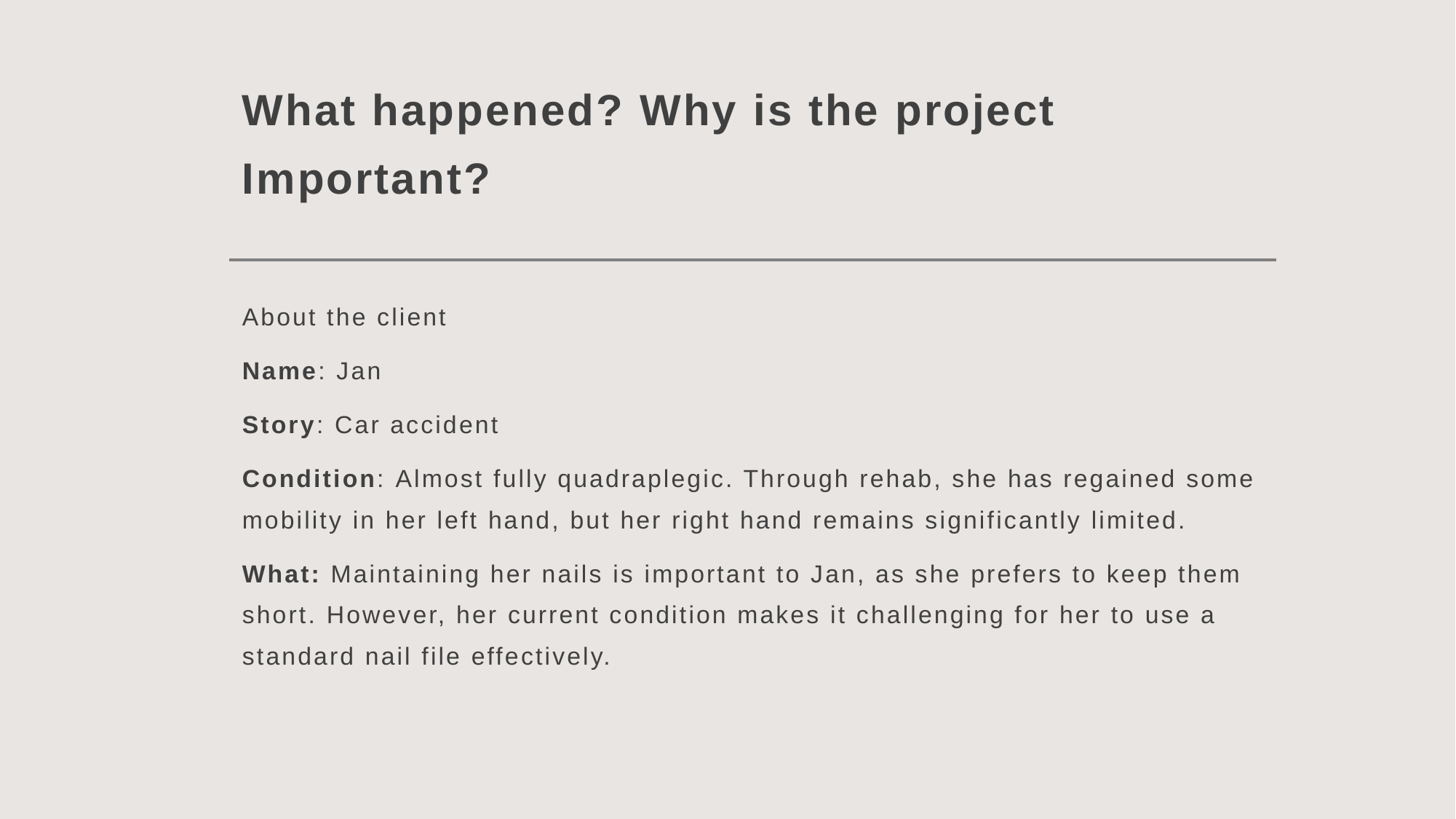

# What happened? Why is the project Important?
About the client
Name: Jan
Story: Car accident
Condition: Almost fully quadraplegic. Through rehab, she has regained some mobility in her left hand, but her right hand remains significantly limited.
What: Maintaining her nails is important to Jan, as she prefers to keep them short. However, her current condition makes it challenging for her to use a standard nail file effectively.